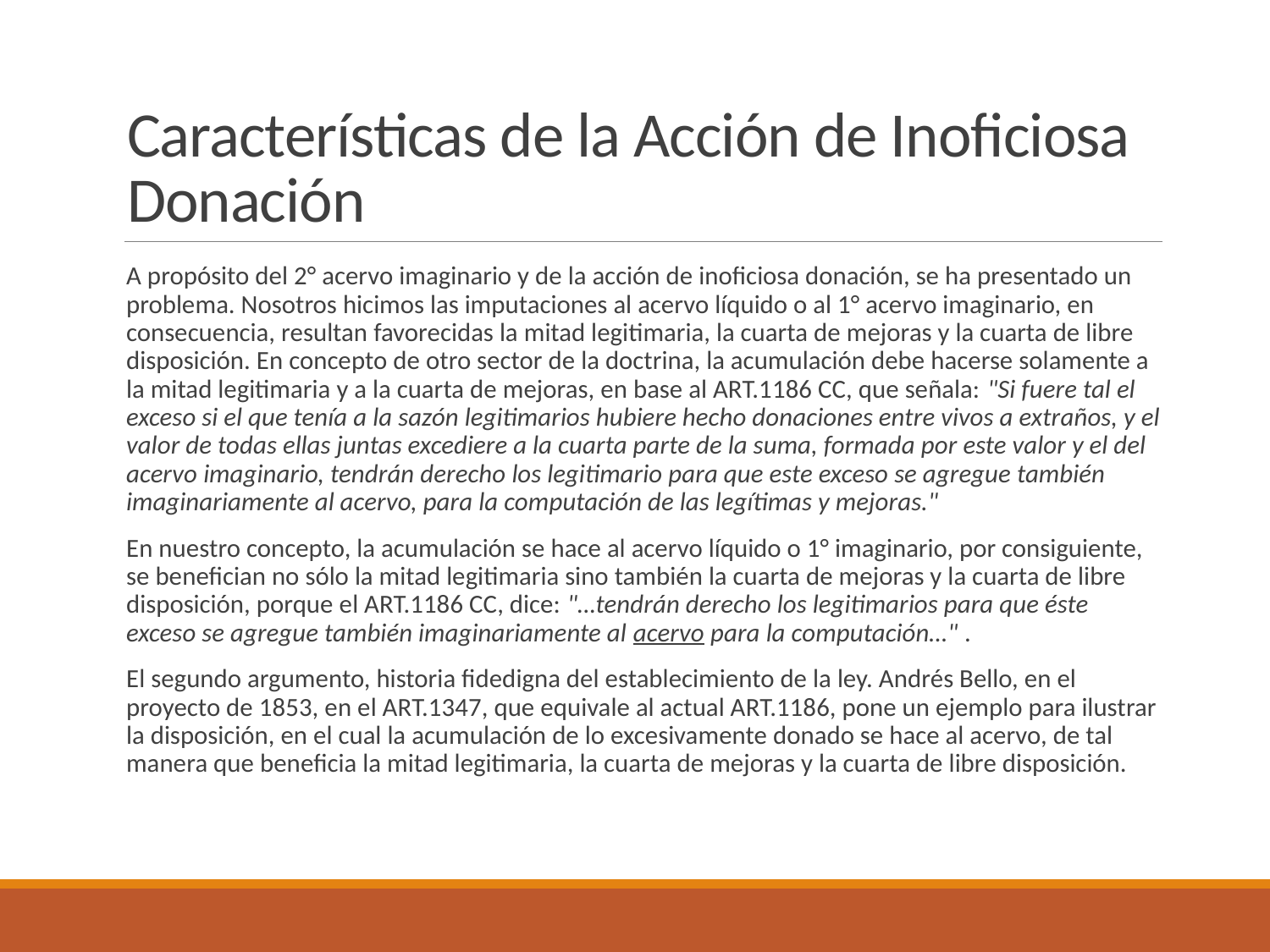

# Características de la Acción de Inoficiosa Donación
A propósito del 2° acervo imaginario y de la acción de inoficiosa donación, se ha presentado un problema. Nosotros hicimos las imputaciones al acervo líquido o al 1° acervo imaginario, en consecuencia, resultan favorecidas la mitad legitimaria, la cuarta de mejoras y la cuarta de libre disposición. En concepto de otro sector de la doctrina, la acumulación debe hacerse solamente a la mitad legitimaria y a la cuarta de mejoras, en base al ART.1186 CC, que señala: "Si fuere tal el exceso si el que tenía a la sazón legitimarios hubiere hecho donaciones entre vivos a extraños, y el valor de todas ellas juntas excediere a la cuarta parte de la suma, formada por este valor y el del acervo imaginario, tendrán derecho los legitimario para que este exceso se agregue también imaginariamente al acervo, para la computación de las legítimas y mejoras."
En nuestro concepto, la acumulación se hace al acervo líquido o 1° imaginario, por consiguiente, se benefician no sólo la mitad legitimaria sino también la cuarta de mejoras y la cuarta de libre disposición, porque el ART.1186 CC, dice: "…tendrán derecho los legitimarios para que éste exceso se agregue también imaginariamente al acervo para la computación…" .
El segundo argumento, historia fidedigna del establecimiento de la ley. Andrés Bello, en el proyecto de 1853, en el ART.1347, que equivale al actual ART.1186, pone un ejemplo para ilustrar la disposición, en el cual la acumulación de lo excesivamente donado se hace al acervo, de tal manera que beneficia la mitad legitimaria, la cuarta de mejoras y la cuarta de libre disposición.